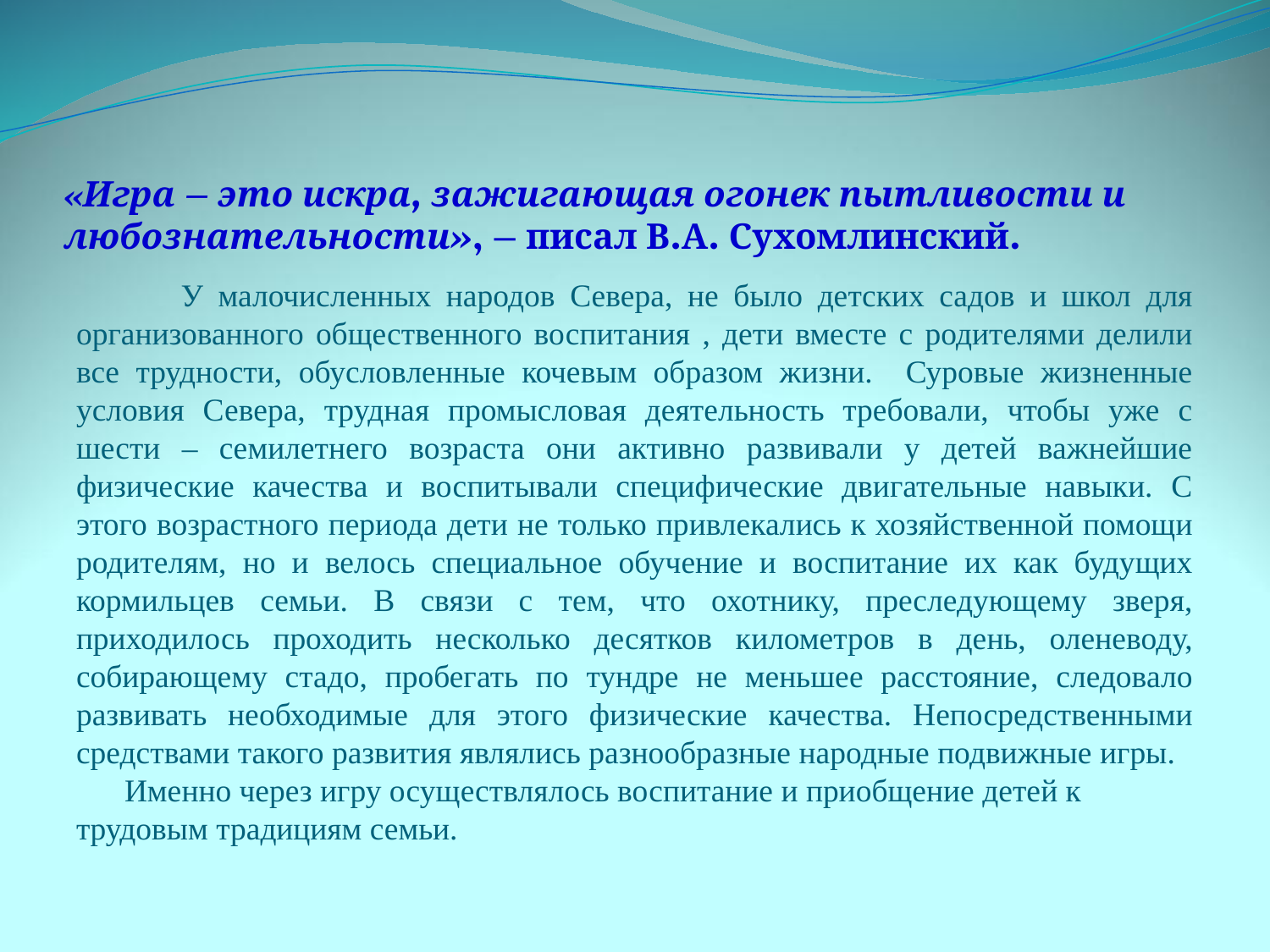

# «Игра – это искра, зажигающая огонек пытливости и любознательности», – писал В.А. Сухомлинский.
       У малочисленных народов Севера, не было детских садов и школ для организованного общественного воспитания , дети вместе с родителями делили все трудности, обусловленные кочевым образом жизни.  Суровые жизненные условия Севера, трудная промысловая деятельность требовали, чтобы уже с шести – семилетнего возраста они активно развивали у детей важнейшие физические качества и воспитывали специфические двигательные навыки. С этого возрастного периода дети не только привлекались к хозяйственной помощи родителям, но и велось специальное обучение и воспитание их как будущих кормильцев семьи. В связи с тем, что охотнику, преследующему зверя, приходилось проходить несколько десятков километров в день, оленеводу, собирающему стадо, пробегать по тундре не меньшее расстояние, следовало развивать необходимые для этого физические качества. Непосредственными средствами такого развития являлись разнообразные народные подвижные игры.
      Именно через игру осуществлялось воспитание и приобщение детей к трудовым традициям семьи.